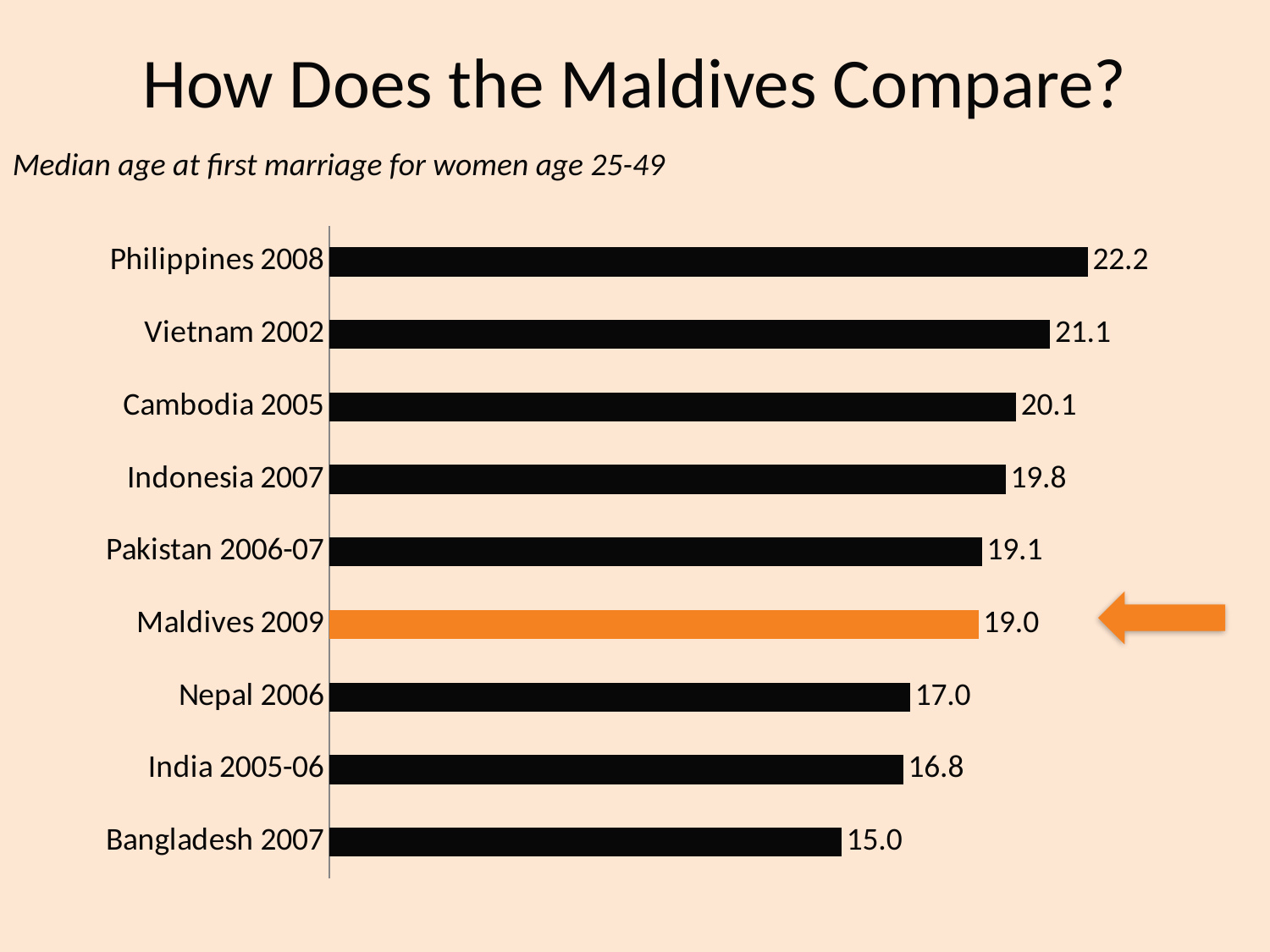

# How Does the Maldives Compare?
Median age at first marriage for women age 25-49

### Chart

| Category | Series 1 |
|---|---|
| Bangladesh 2007 | 15.0 |
| India 2005-06 | 16.8 |
| Nepal 2006 | 17.0 |
| Maldives 2009 | 19.0 |
| Pakistan 2006-07 | 19.1 |
| Indonesia 2007 | 19.8 |
| Cambodia 2005 | 20.1 |
| Vietnam 2002 | 21.1 |
| Philippines 2008 | 22.2 |